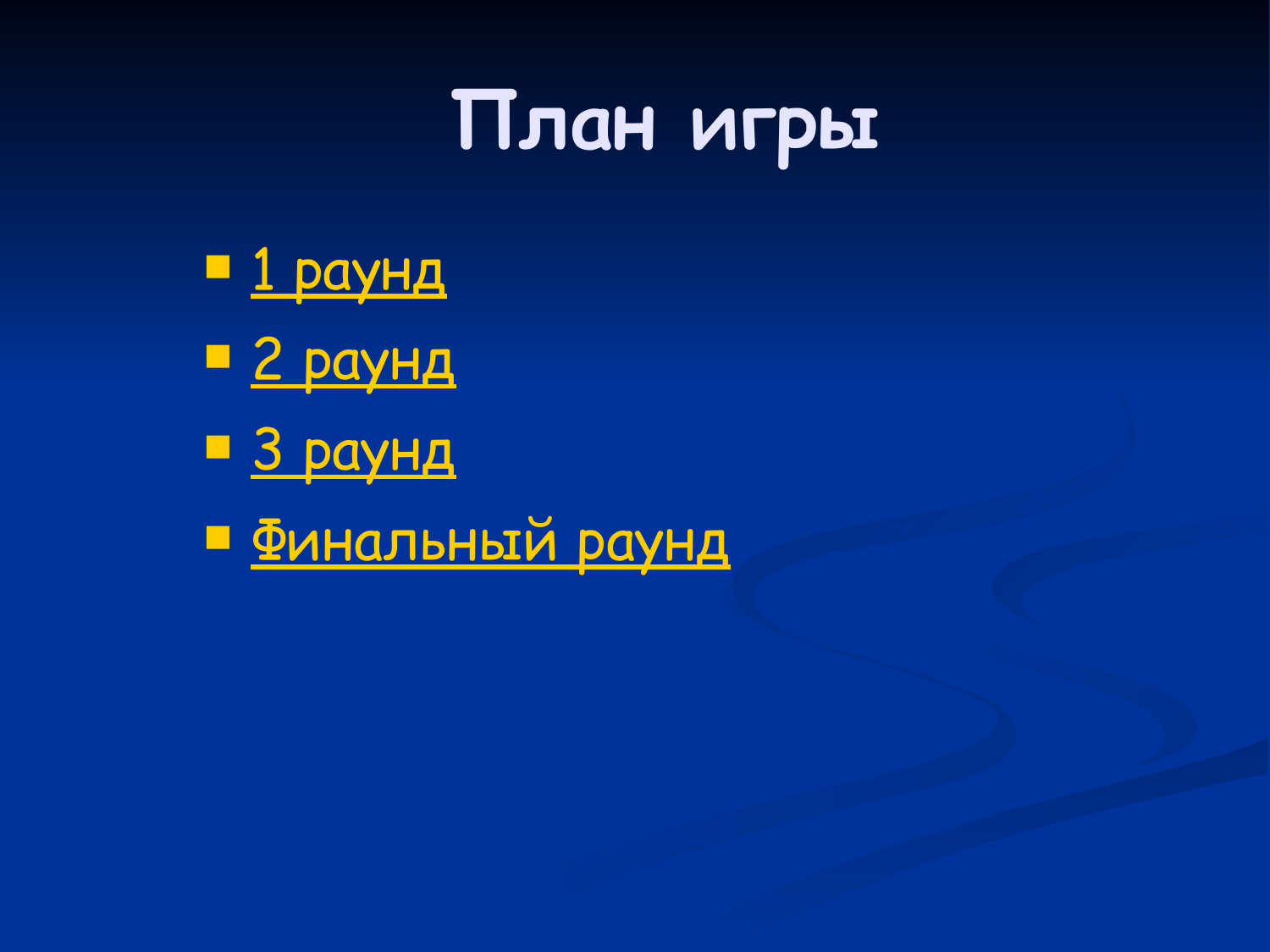

План игры
1 раунд
2 раунд
3 раунд
Финальный раунд